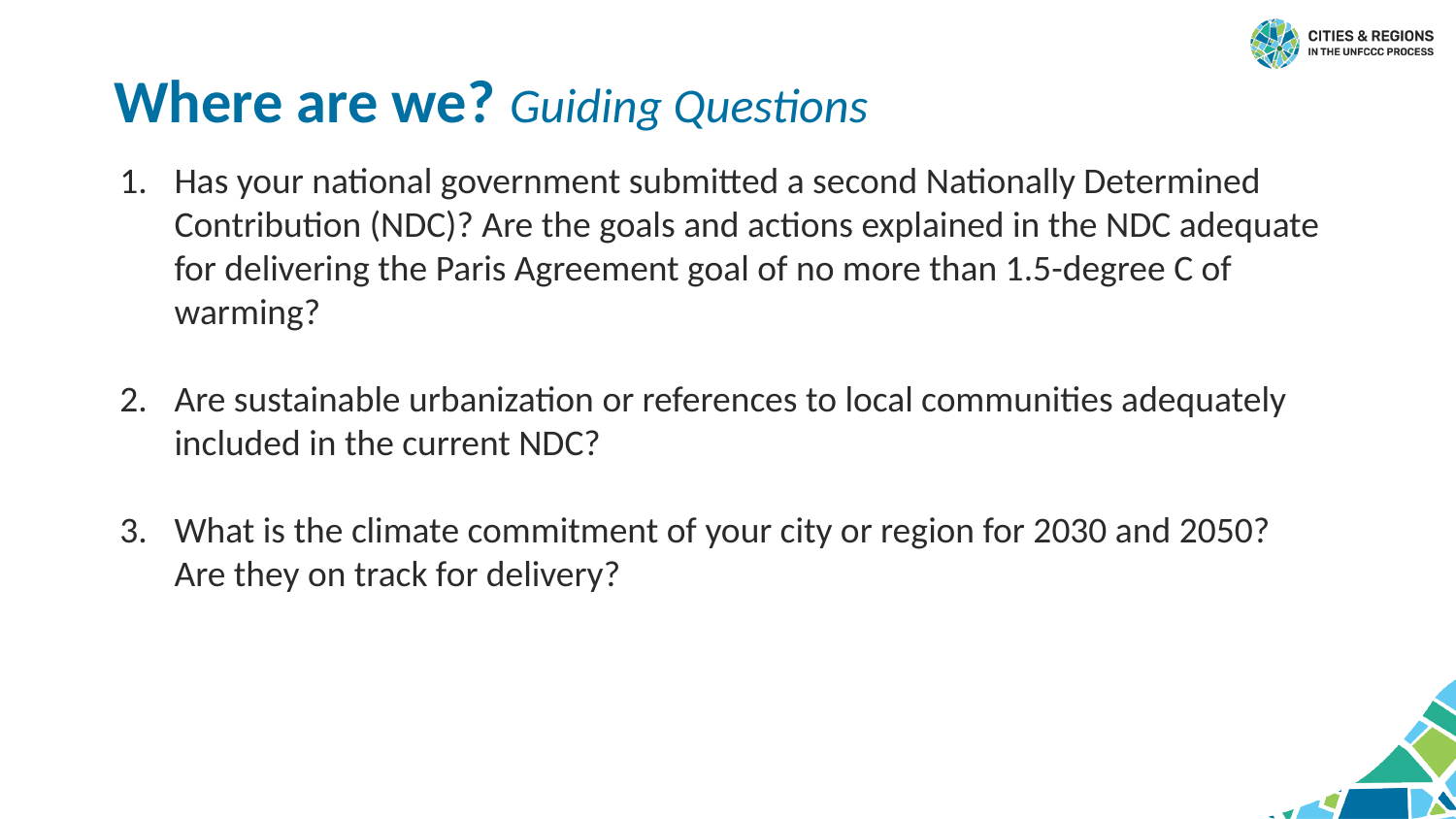

# Where are we? Guiding Questions
Has your national government submitted a second Nationally Determined Contribution (NDC)? Are the goals and actions explained in the NDC adequate for delivering the Paris Agreement goal of no more than 1.5-degree C of warming?

Are sustainable urbanization or references to local communities adequately included in the current NDC?

What is the climate commitment of your city or region for 2030 and 2050? Are they on track for delivery?